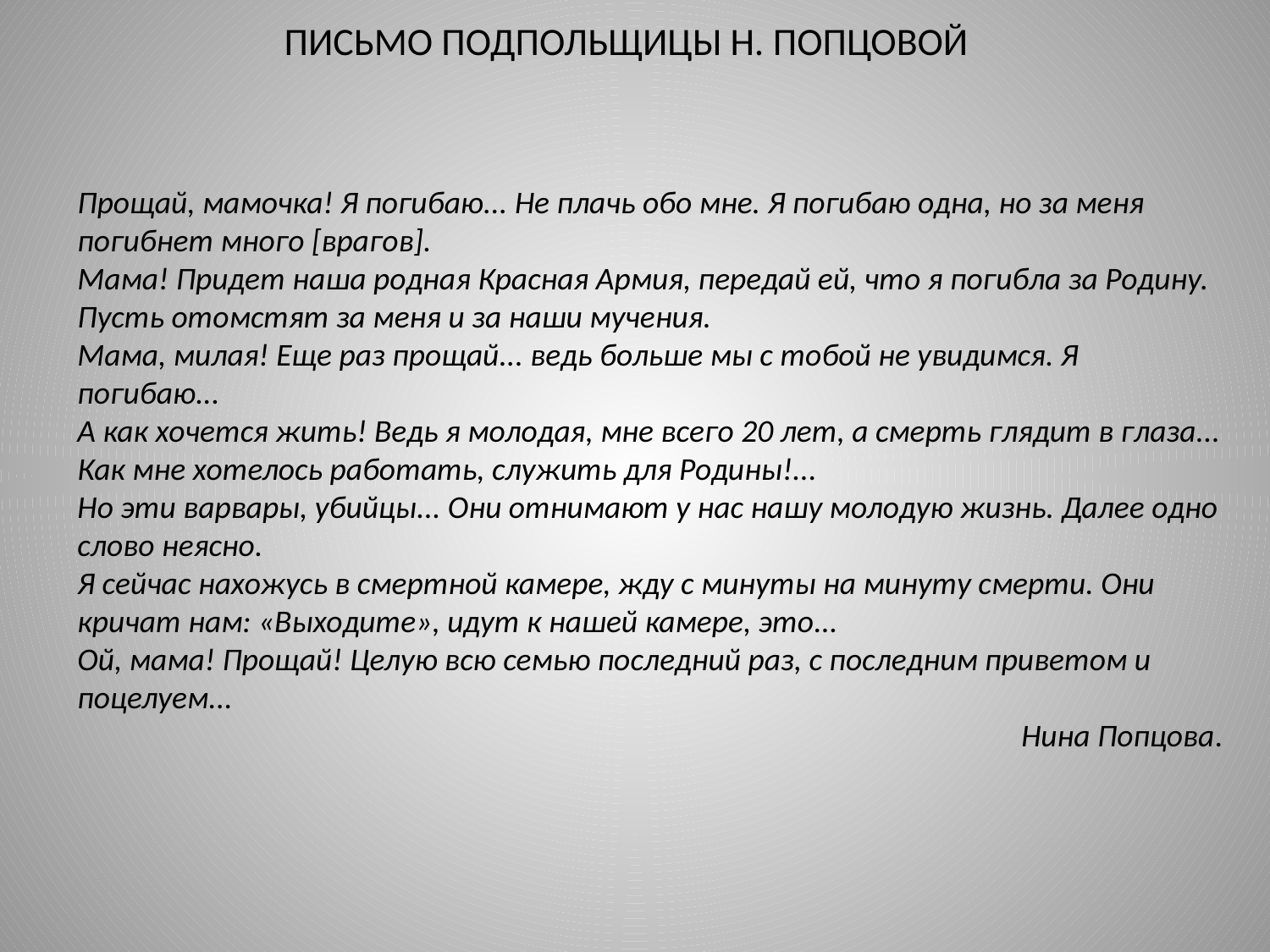

# ПИСЬМО ПОДПОЛЬЩИЦЫ Н. ПОПЦОВОЙ
Прощай, мамочка! Я погибаю... Не плачь обо мне. Я погибаю одна, но за меня погибнет много [врагов].
Мама! Придет наша родная Красная Армия, передай ей, что я погибла за Родину. Пусть отомстят за меня и за наши мучения.
Мама, милая! Еще раз прощай... ведь больше мы с тобой не увидимся. Я погибаю...
А как хочется жить! Ведь я молодая, мне всего 20 лет, а смерть глядит в глаза...
Как мне хотелось работать, служить для Родины!...
Но эти варвары, убийцы... Они отнимают у нас нашу молодую жизнь. Далее одно слово неясно.
Я сейчас нахожусь в смертной камере, жду с минуты на минуту смерти. Они кричат нам: «Выходите», идут к нашей камере, это...
Ой, мама! Прощай! Целую всю семью последний раз, с последним приветом и поцелуем...
Нина Попцова.